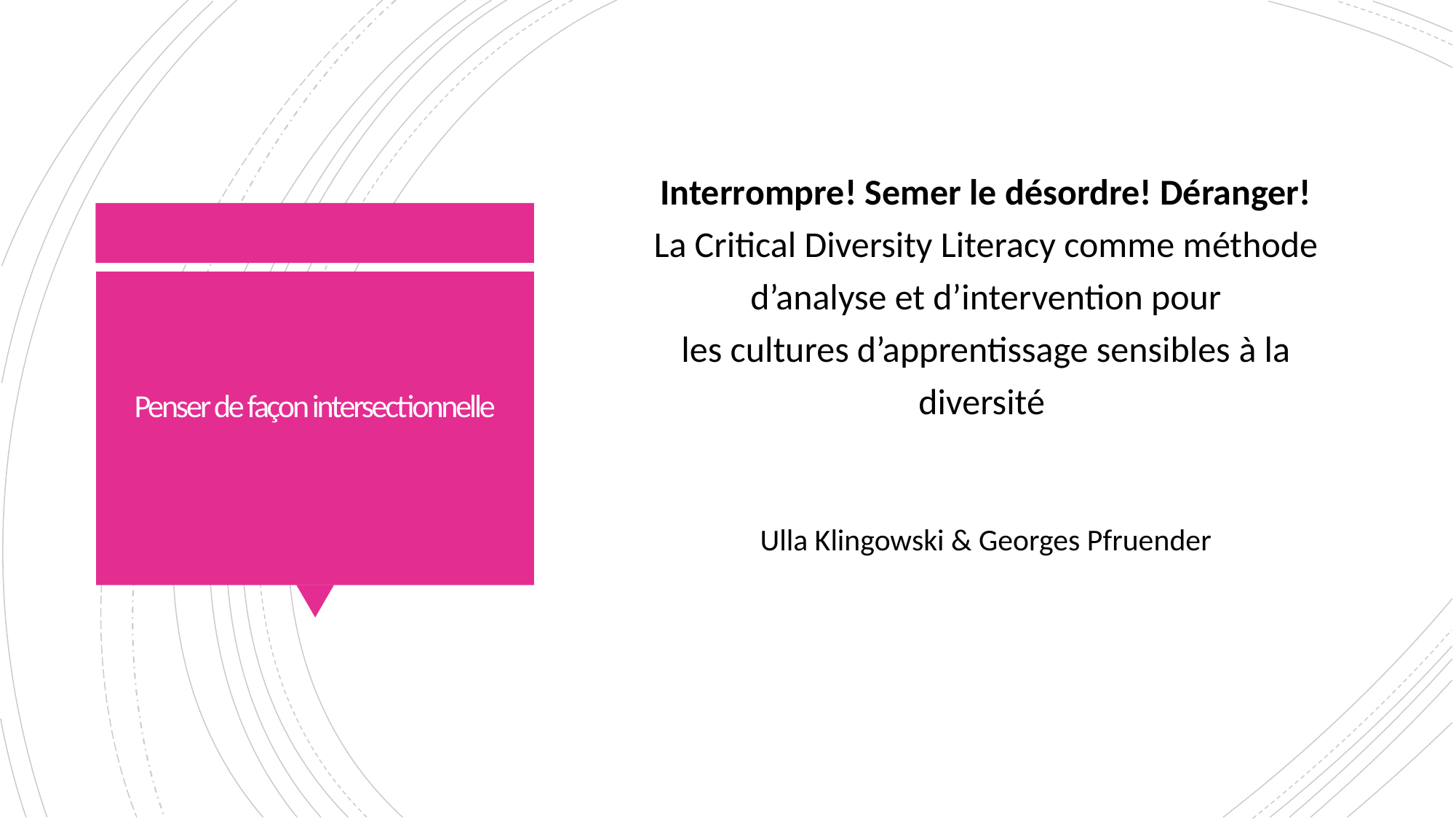

Interrompre! Semer le désordre! Déranger!
La Critical Diversity Literacy comme méthode d’analyse et d’intervention pour
les cultures d’apprentissage sensibles à la diversité

Ulla Klingowski & Georges Pfruender

# Penser de façon intersectionnelle